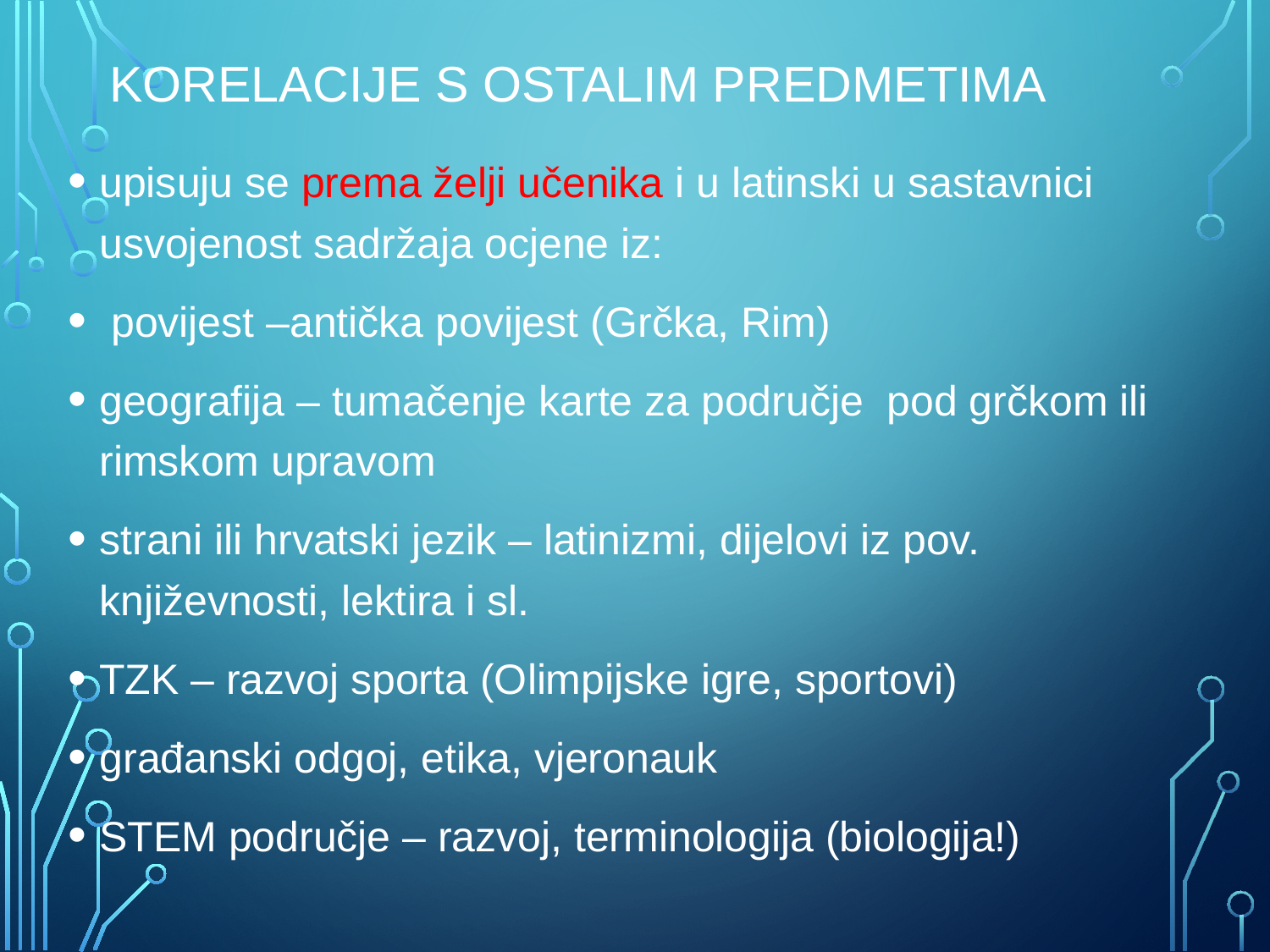

# Korelacije s ostalim predmetima
upisuju se prema želji učenika i u latinski u sastavnici usvojenost sadržaja ocjene iz:
 povijest –antička povijest (Grčka, Rim)
geografija – tumačenje karte za područje  pod grčkom ili rimskom upravom
strani ili hrvatski jezik – latinizmi, dijelovi iz pov. književnosti, lektira i sl.
TZK – razvoj sporta (Olimpijske igre, sportovi)
građanski odgoj, etika, vjeronauk
STEM područje – razvoj, terminologija (biologija!)